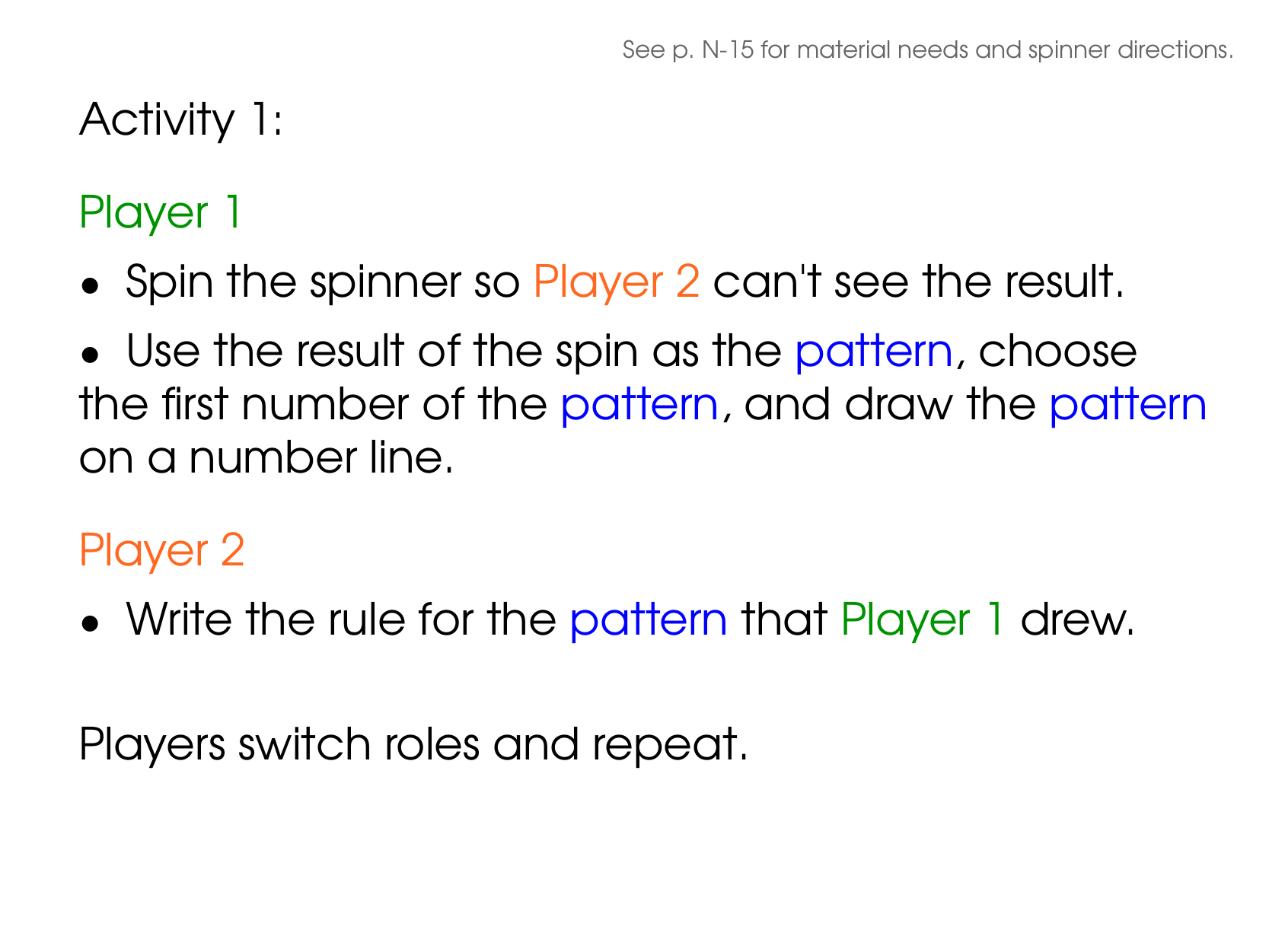

See p. N-15 for material needs and spinner directions.
Activity 1:
Player 1
•  Spin the spinner so Player 2 can't see the result.
•  Use the result of the spin as the pattern, choose
the first number of the pattern, and draw the pattern
on a number line.
Player 2
•  Write the rule for the pattern that Player 1 drew.

Players switch roles and repeat.